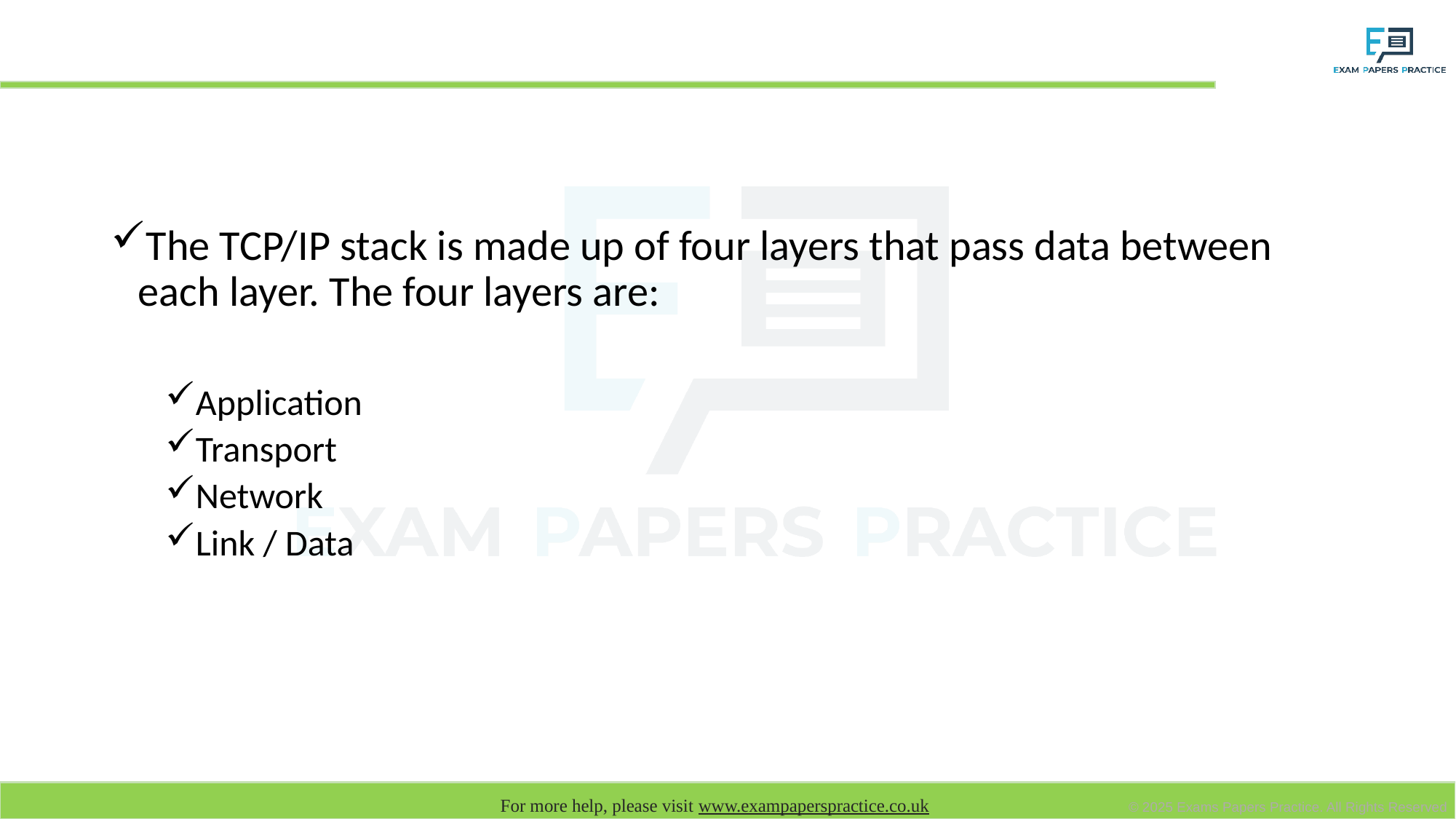

# TCP/IP Stack
The TCP/IP stack is made up of four layers that pass data between each layer. The four layers are:

Application
Transport
Network
Link / Data